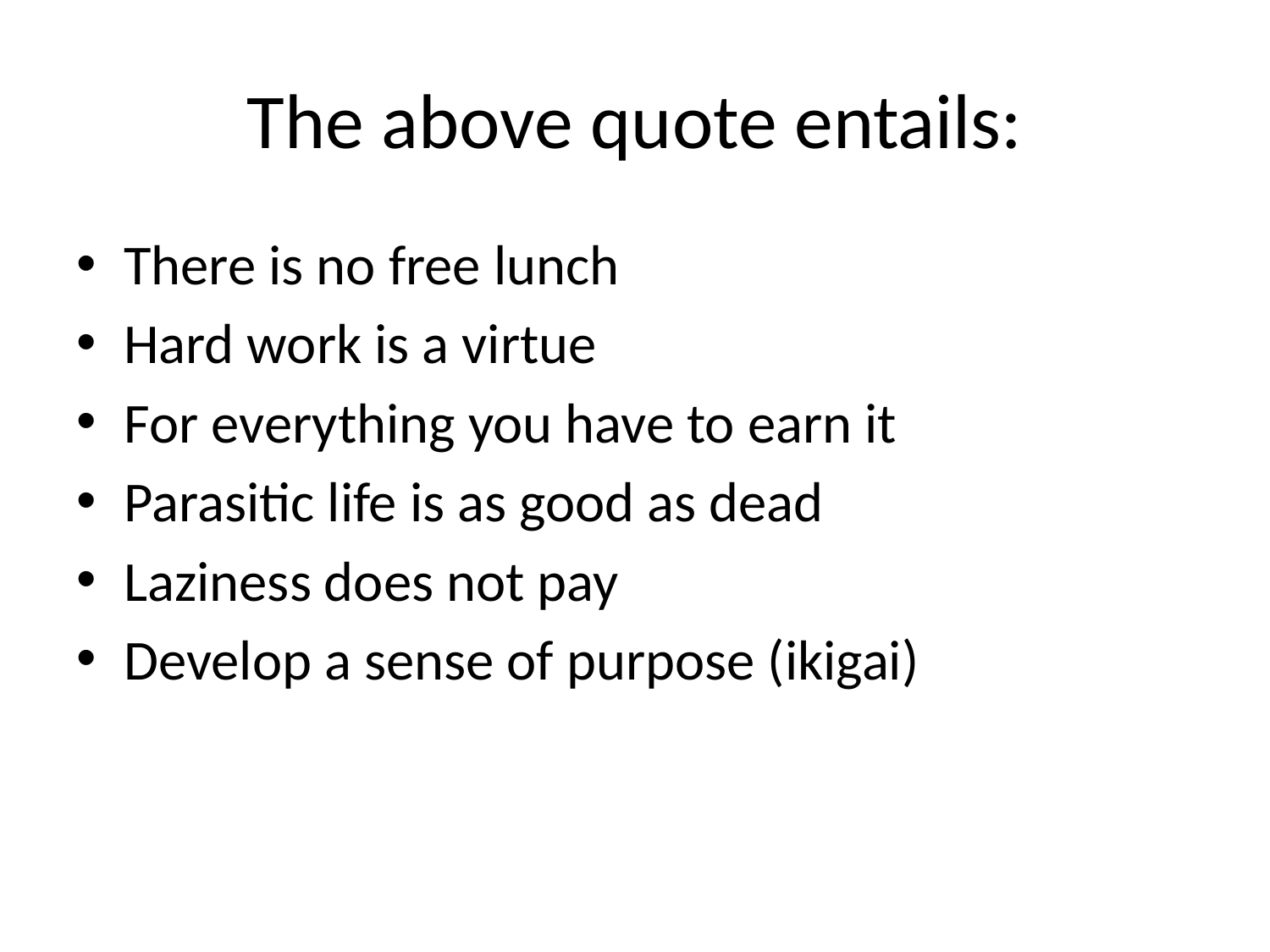

# The above quote entails:
There is no free lunch
Hard work is a virtue
For everything you have to earn it
Parasitic life is as good as dead
Laziness does not pay
Develop a sense of purpose (ikigai)